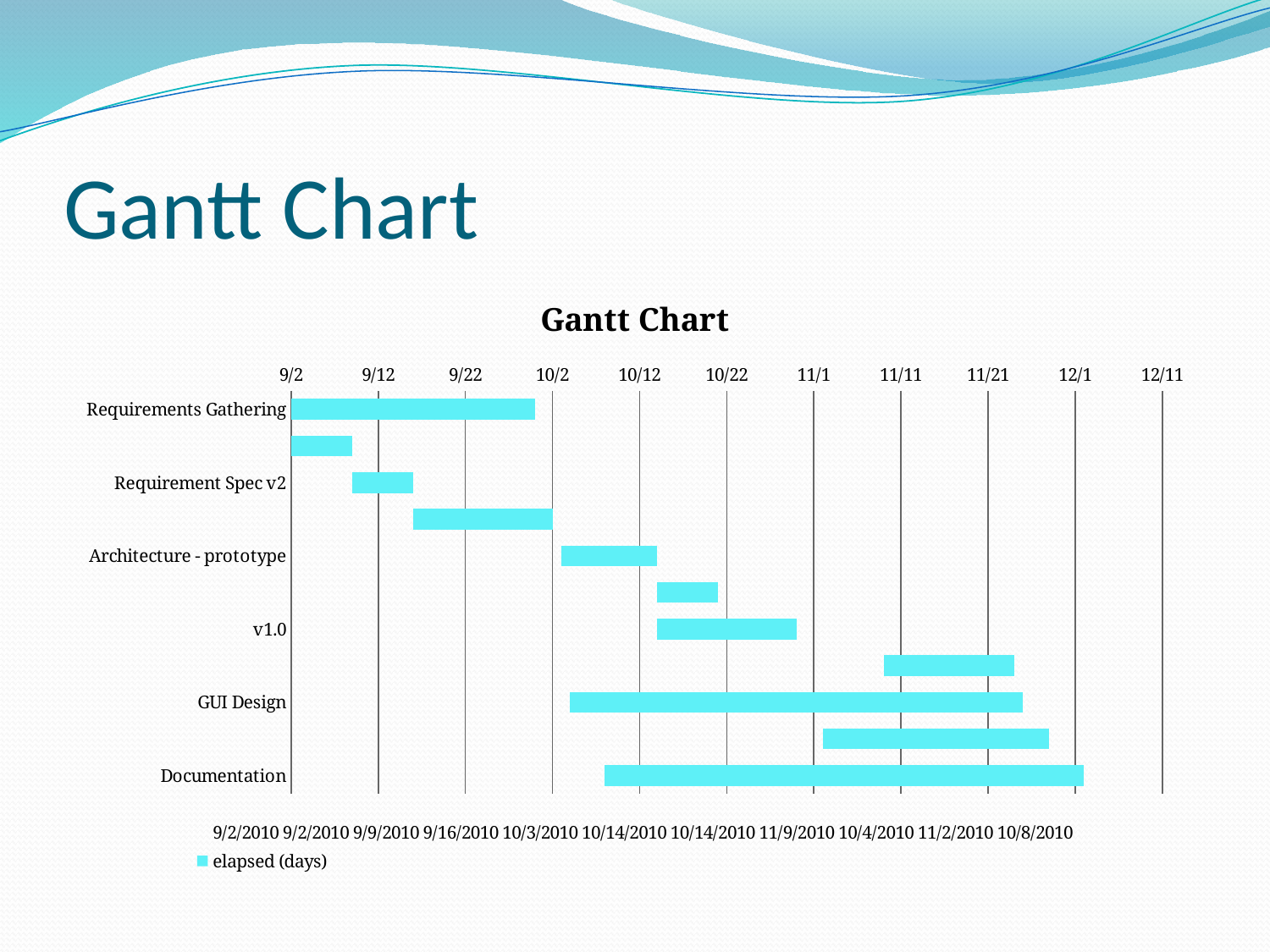

# Gantt Chart

### Chart: Gantt Chart

| Category | 9/2/2010 9/2/2010 9/9/2010 9/16/2010 10/3/2010 10/14/2010 10/14/2010 11/9/2010 10/4/2010 11/2/2010 10/8/2010 | elapsed (days) | remaining (days) |
|---|---|---|---|
| Requirements Gathering | 40423.0 | 28.0 | 0.0 |
| Requirement Spec v1 | 40423.0 | 7.0 | 0.0 |
| Requirement Spec v2 | 40430.0 | 7.0 | 0.0 |
| Requirement Spec v3 | 40437.0 | 16.0 | 0.0 |
| Architecture - prototype | 40454.0 | 11.0 | 0.0 |
| Requirement Spec v3 | 40465.0 | 7.0 | 0.0 |
| v1.0 | 40465.0 | 16.0 | 0.0 |
| v1.1 | 40491.0 | 15.0 | 0.0 |
| GUI Design | 40455.0 | 52.0 | 0.0 |
| Design/Implement test cases | 40484.0 | 26.0 | 0.0 |
| Documentation | 40459.0 | 55.0 | 0.0 |